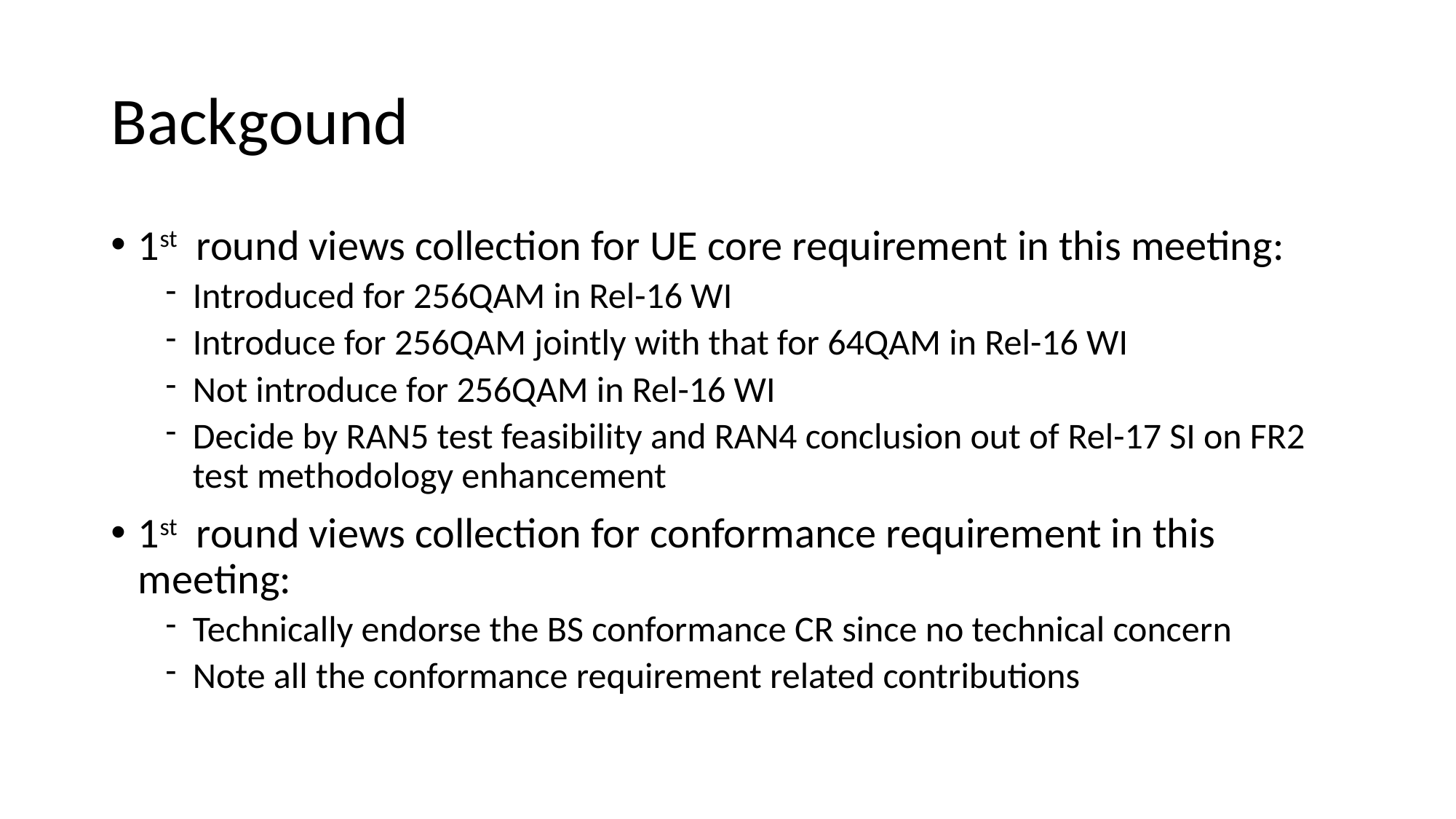

# Backgound
1st  round views collection for UE core requirement in this meeting:
Introduced for 256QAM in Rel-16 WI
Introduce for 256QAM jointly with that for 64QAM in Rel-16 WI
Not introduce for 256QAM in Rel-16 WI
Decide by RAN5 test feasibility and RAN4 conclusion out of Rel-17 SI on FR2 test methodology enhancement
1st  round views collection for conformance requirement in this meeting:
Technically endorse the BS conformance CR since no technical concern
Note all the conformance requirement related contributions